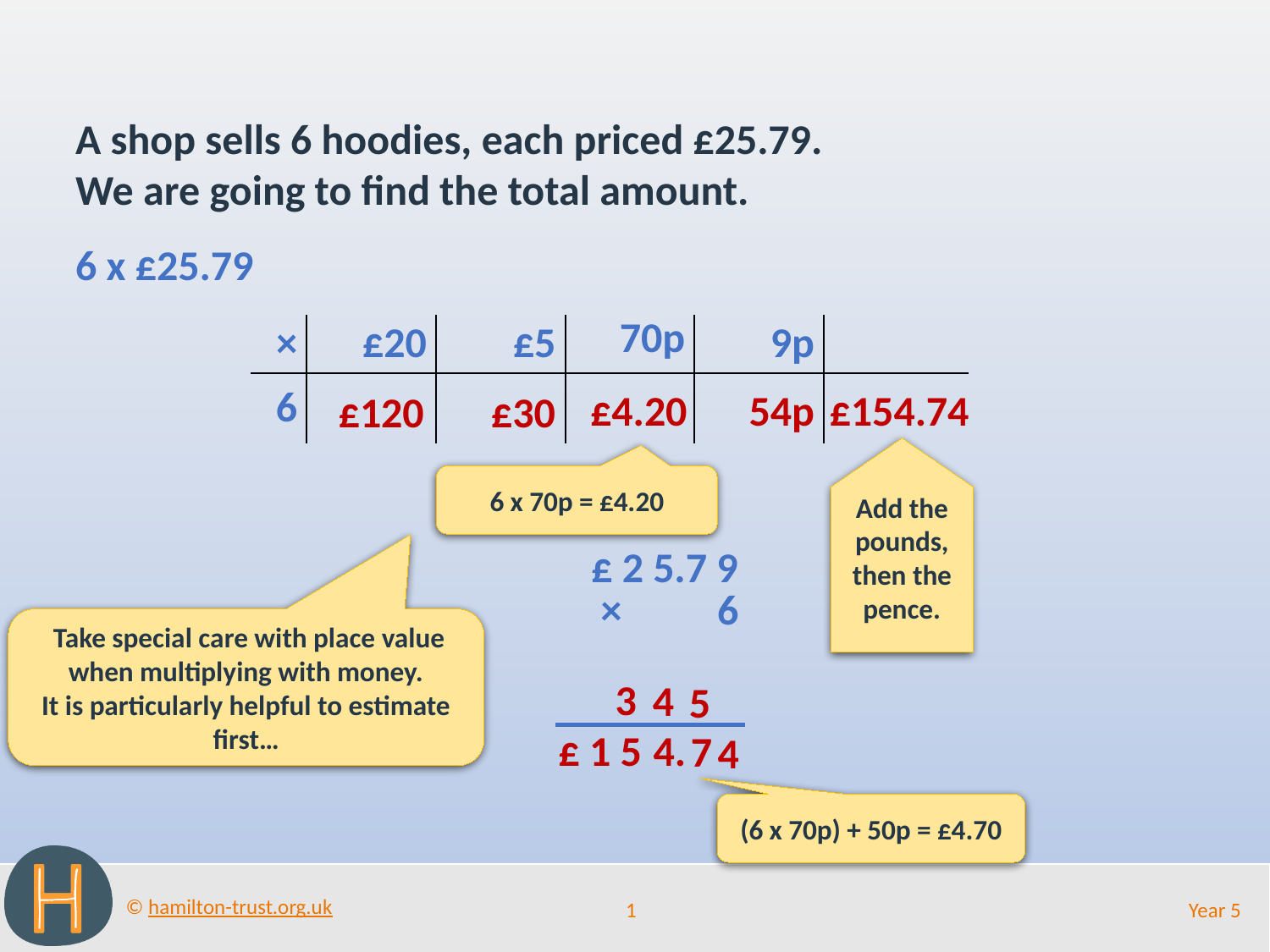

A shop sells 6 hoodies, each priced £25.79.
We are going to find the total amount.
6 x £25.79
| × | £20 | £5 | 70p | 9p |  |
| --- | --- | --- | --- | --- | --- |
| 6 |  |  |  |  |  |
£4.20
54p
£154.74
£120
£30
6 x 70p = £4.20
Add the pounds, then the pence.
| £ 2 5.7 9 × 6 |
| --- |
 Take special care with place value when multiplying with money.
It is particularly helpful to estimate first…

    £ 1 5
3
    4.
4
    7
5
   4
(6 x 70p) + 50p = £4.70
1
Year 5